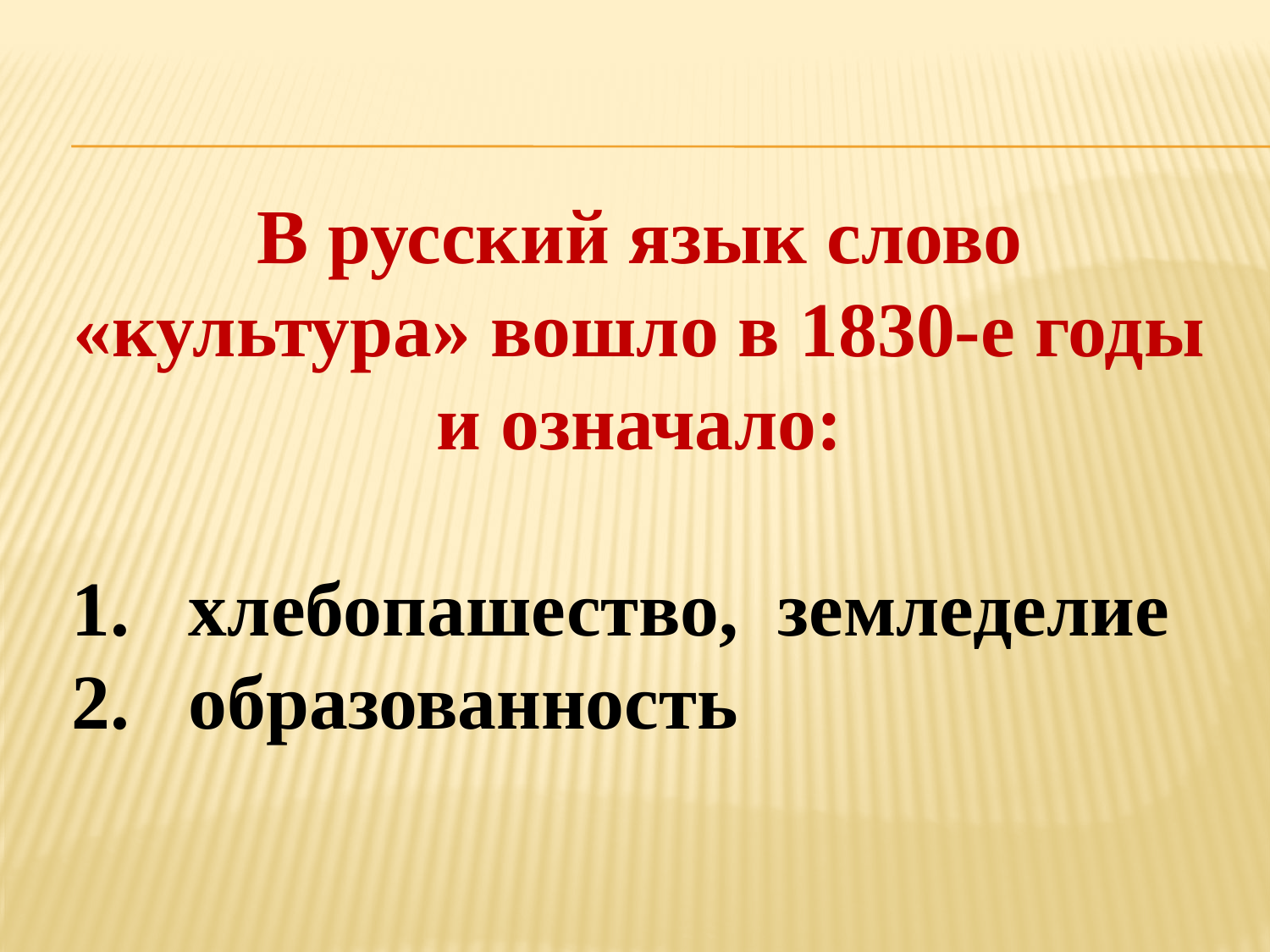

В русский язык слово «культура» вошло в 1830-е годы и означало:

   хлебопашество,  земледелие
2.   образованность